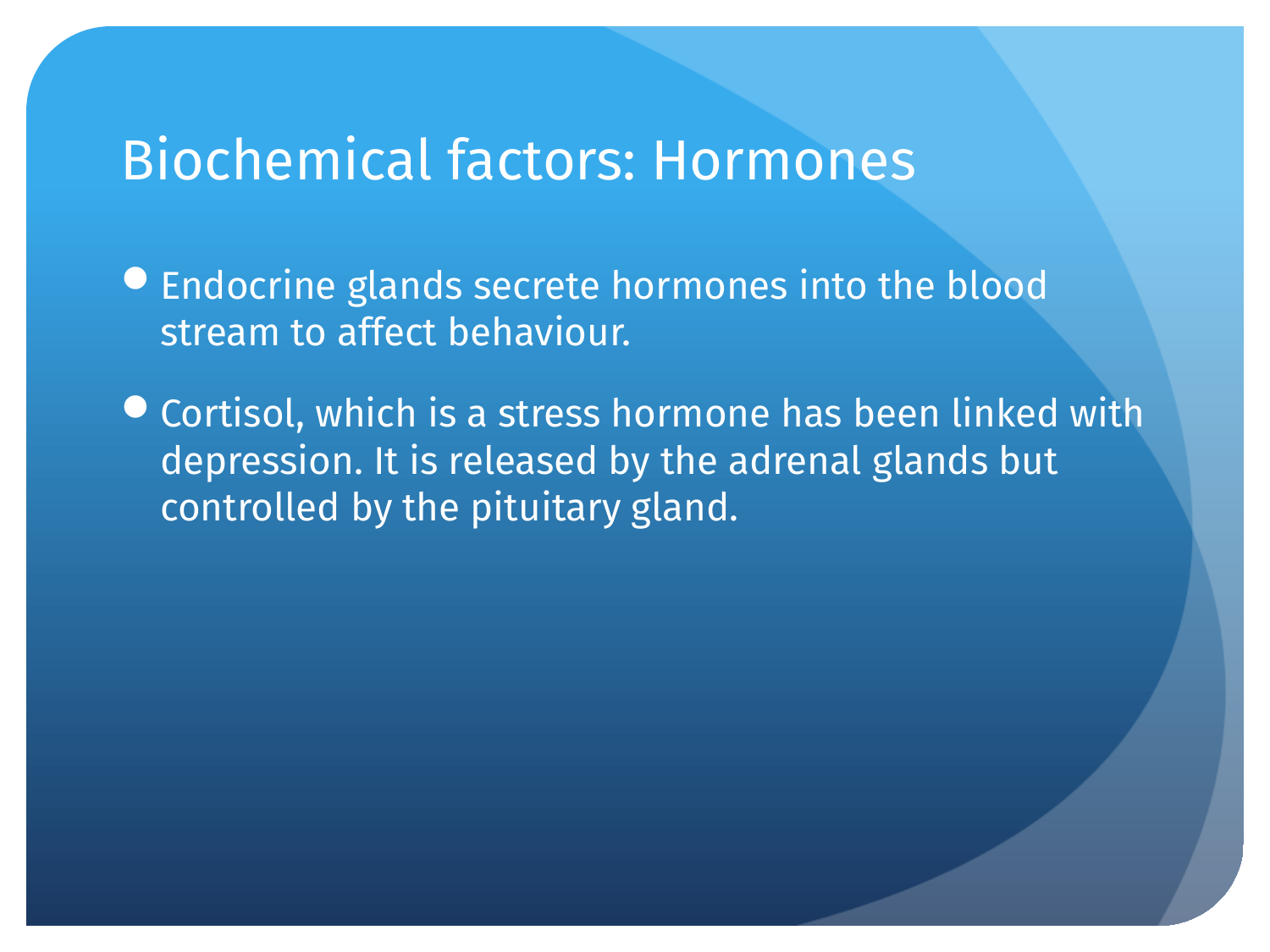

# Biochemical factors: Hormones
Endocrine glands secrete hormones into the blood stream to affect behaviour.
Cortisol, which is a stress hormone has been linked with depression. It is released by the adrenal glands but controlled by the pituitary gland.